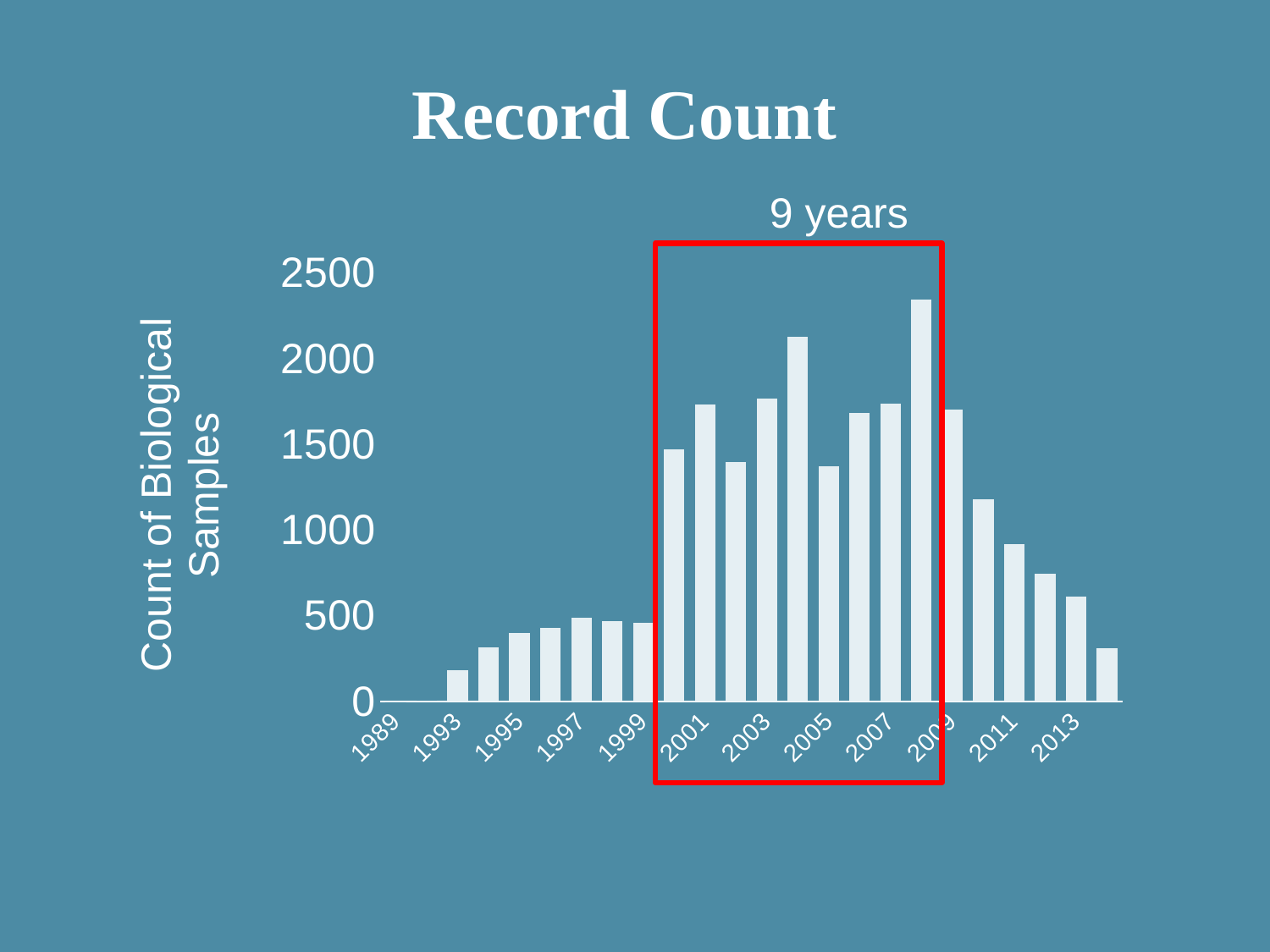

Record Count
9 years

### Chart

| Category |  |
|---|---|
| 1989 | 1.0 |
| 1992 | 3.0 |
| 1993 | 181.0 |
| 1994 | 314.0 |
| 1995 | 399.0 |
| 1996 | 429.0 |
| 1997 | 486.0 |
| 1998 | 468.0 |
| 1999 | 457.0 |
| 2000 | 1470.0 |
| 2001 | 1734.0 |
| 2002 | 1396.0 |
| 2003 | 1767.0 |
| 2004 | 2128.0 |
| 2005 | 1371.0 |
| 2006 | 1682.0 |
| 2007 | 1738.0 |
| 2008 | 2347.0 |
| 2009 | 1704.0 |
| 2010 | 1181.0 |
| 2011 | 918.0 |
| 2012 | 745.0 |
| 2013 | 614.0 |
| 2014 | 310.0 |